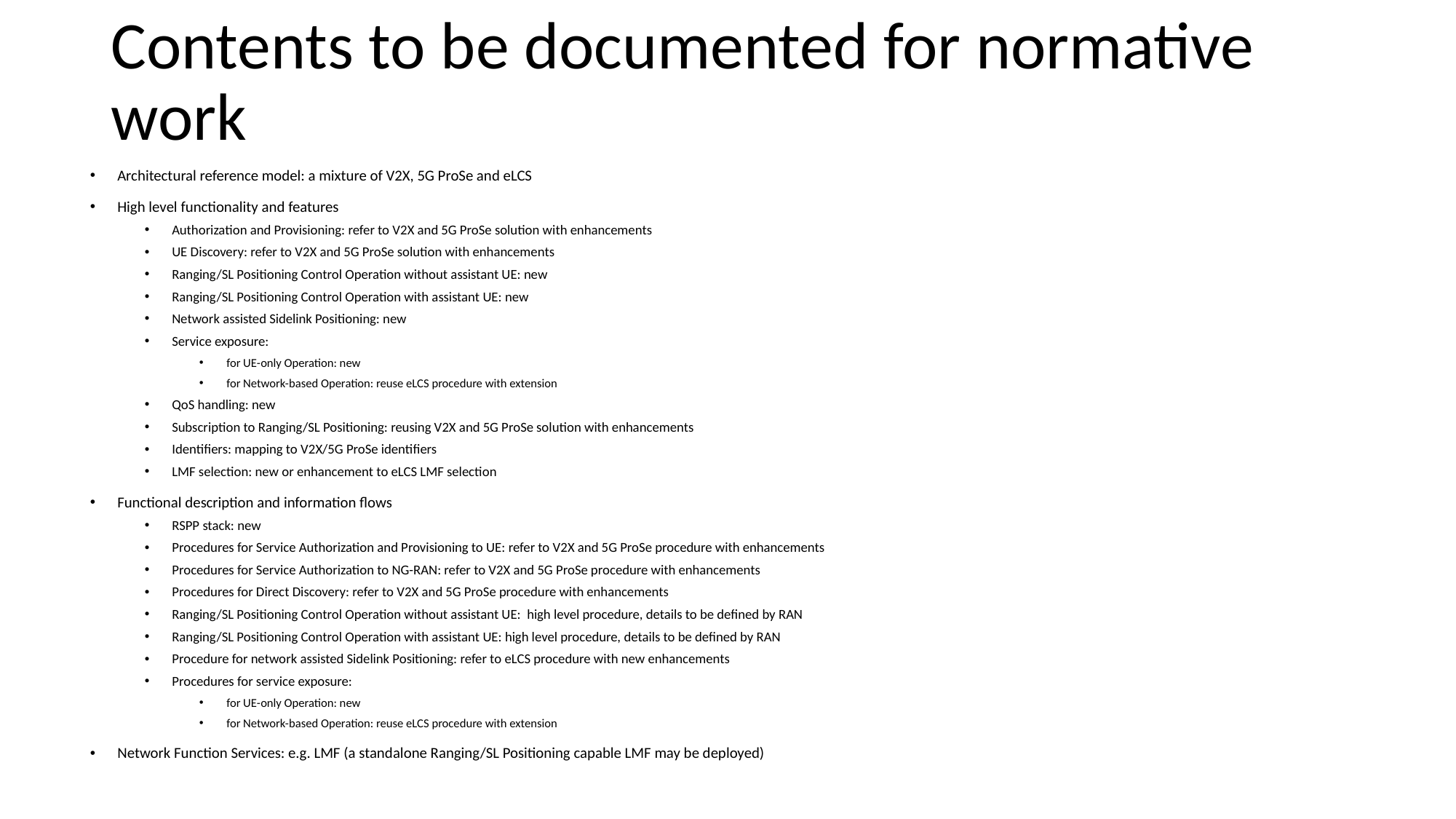

# Contents to be documented for normative work
Architectural reference model: a mixture of V2X, 5G ProSe and eLCS
High level functionality and features
Authorization and Provisioning: refer to V2X and 5G ProSe solution with enhancements
UE Discovery: refer to V2X and 5G ProSe solution with enhancements
Ranging/SL Positioning Control Operation without assistant UE: new
Ranging/SL Positioning Control Operation with assistant UE: new
Network assisted Sidelink Positioning: new
Service exposure:
for UE-only Operation: new
for Network-based Operation: reuse eLCS procedure with extension
QoS handling: new
Subscription to Ranging/SL Positioning: reusing V2X and 5G ProSe solution with enhancements
Identifiers: mapping to V2X/5G ProSe identifiers
LMF selection: new or enhancement to eLCS LMF selection
Functional description and information flows
RSPP stack: new
Procedures for Service Authorization and Provisioning to UE: refer to V2X and 5G ProSe procedure with enhancements
Procedures for Service Authorization to NG-RAN: refer to V2X and 5G ProSe procedure with enhancements
Procedures for Direct Discovery: refer to V2X and 5G ProSe procedure with enhancements
Ranging/SL Positioning Control Operation without assistant UE:  high level procedure, details to be defined by RAN
Ranging/SL Positioning Control Operation with assistant UE: high level procedure, details to be defined by RAN
Procedure for network assisted Sidelink Positioning: refer to eLCS procedure with new enhancements
Procedures for service exposure:
for UE-only Operation: new
for Network-based Operation: reuse eLCS procedure with extension
Network Function Services: e.g. LMF (a standalone Ranging/SL Positioning capable LMF may be deployed)